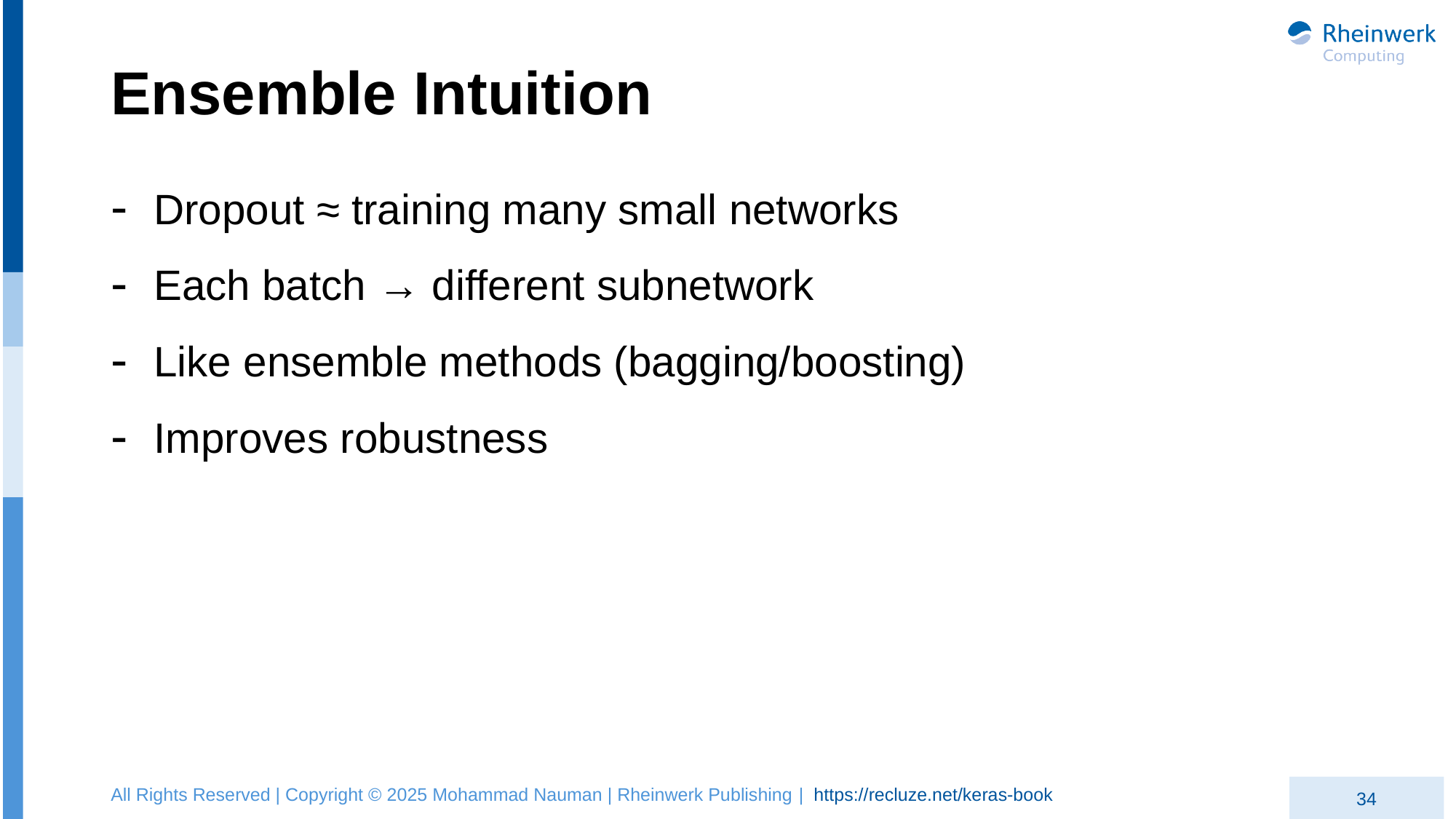

# Ensemble Intuition
Dropout ≈ training many small networks
Each batch → different subnetwork
Like ensemble methods (bagging/boosting)
Improves robustness